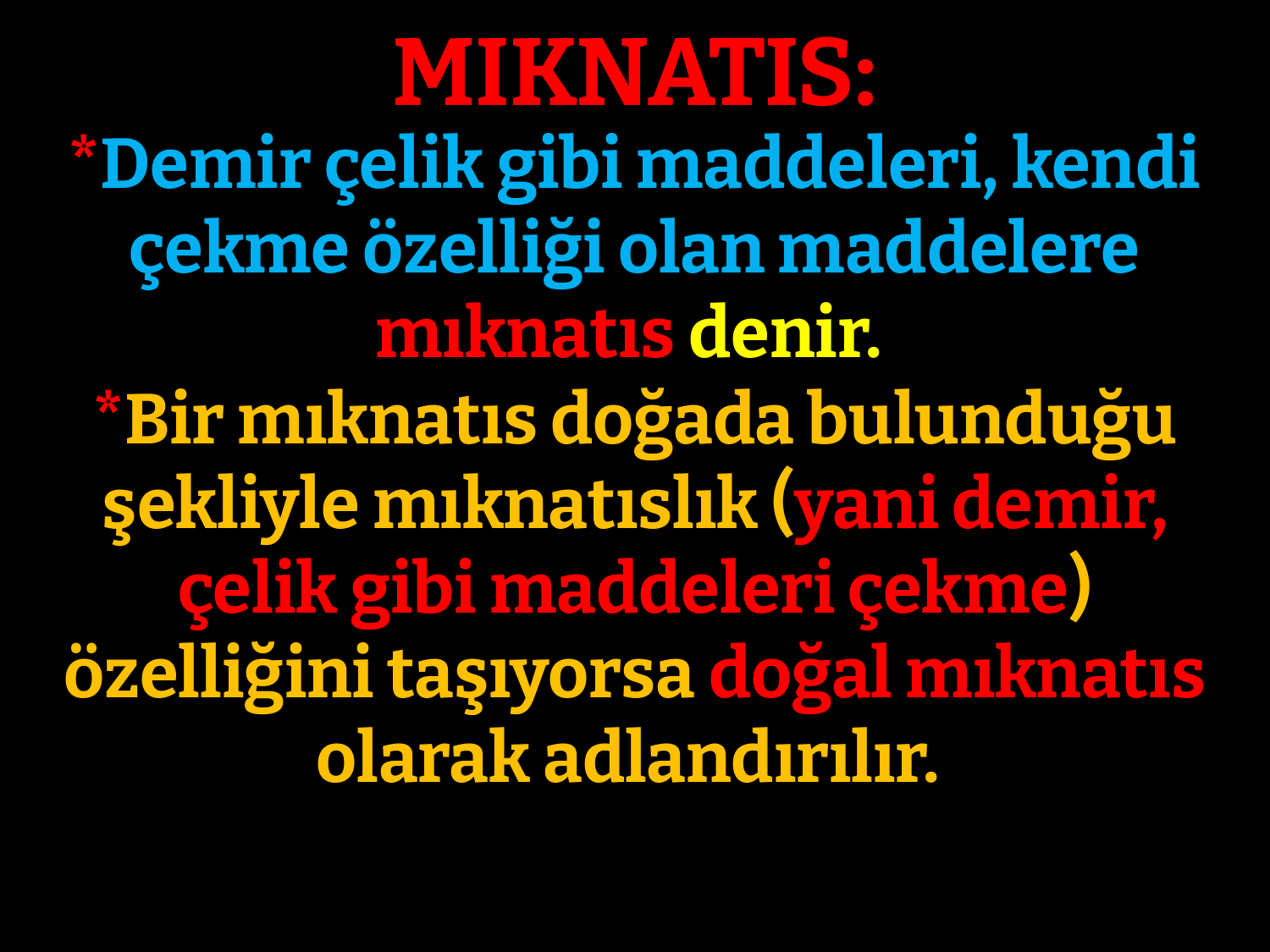

MIKNATIS:
*Demir çelik gibi maddeleri, kendi çekme özelliği olan maddelere mıknatıs denir.
#
*Bir mıknatıs doğada bulunduğu şekliyle mıknatıslık (yani demir, çelik gibi maddeleri çekme) özelliğini taşıyorsa doğal mıknatıs olarak adlandırılır.